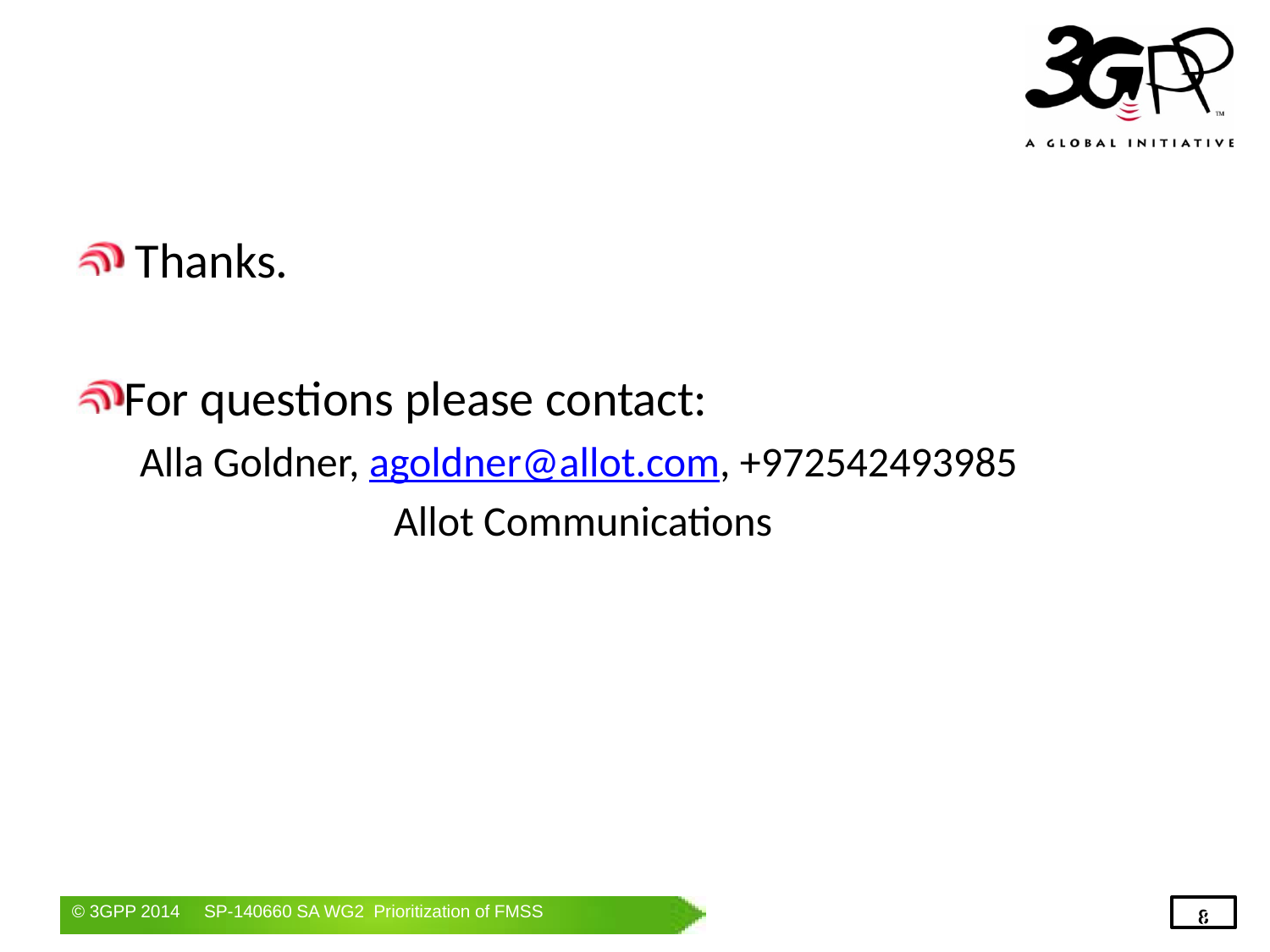

Thanks.

For questions please contact:
Alla Goldner, agoldner@allot.com, +972542493985
    		Allot Communications
8